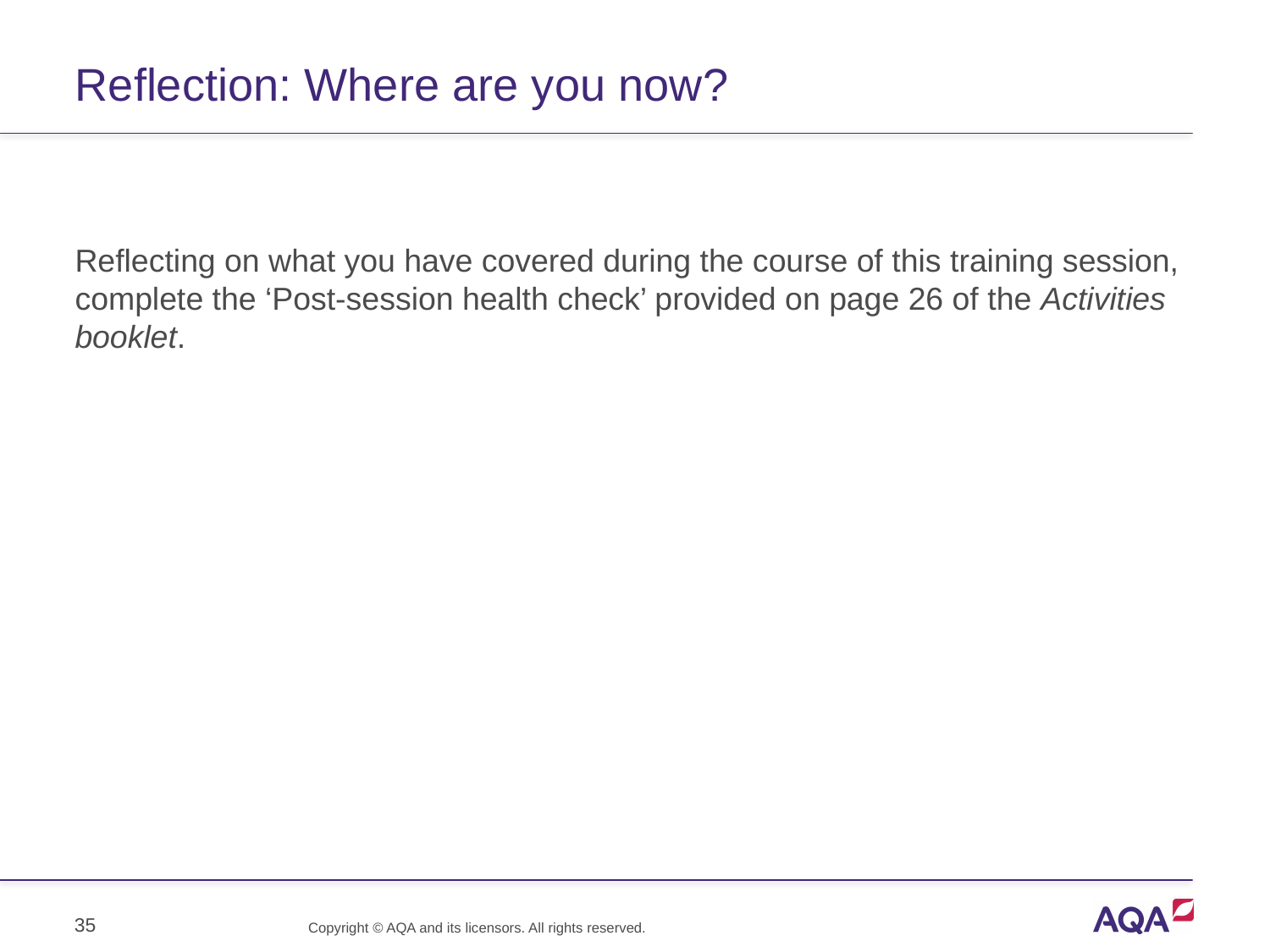

# Reflection: Where are you now?
Reflecting on what you have covered during the course of this training session, complete the ‘Post-session health check’ provided on page 26 of the Activities booklet.

35
Copyright © AQA and its licensors. All rights reserved.